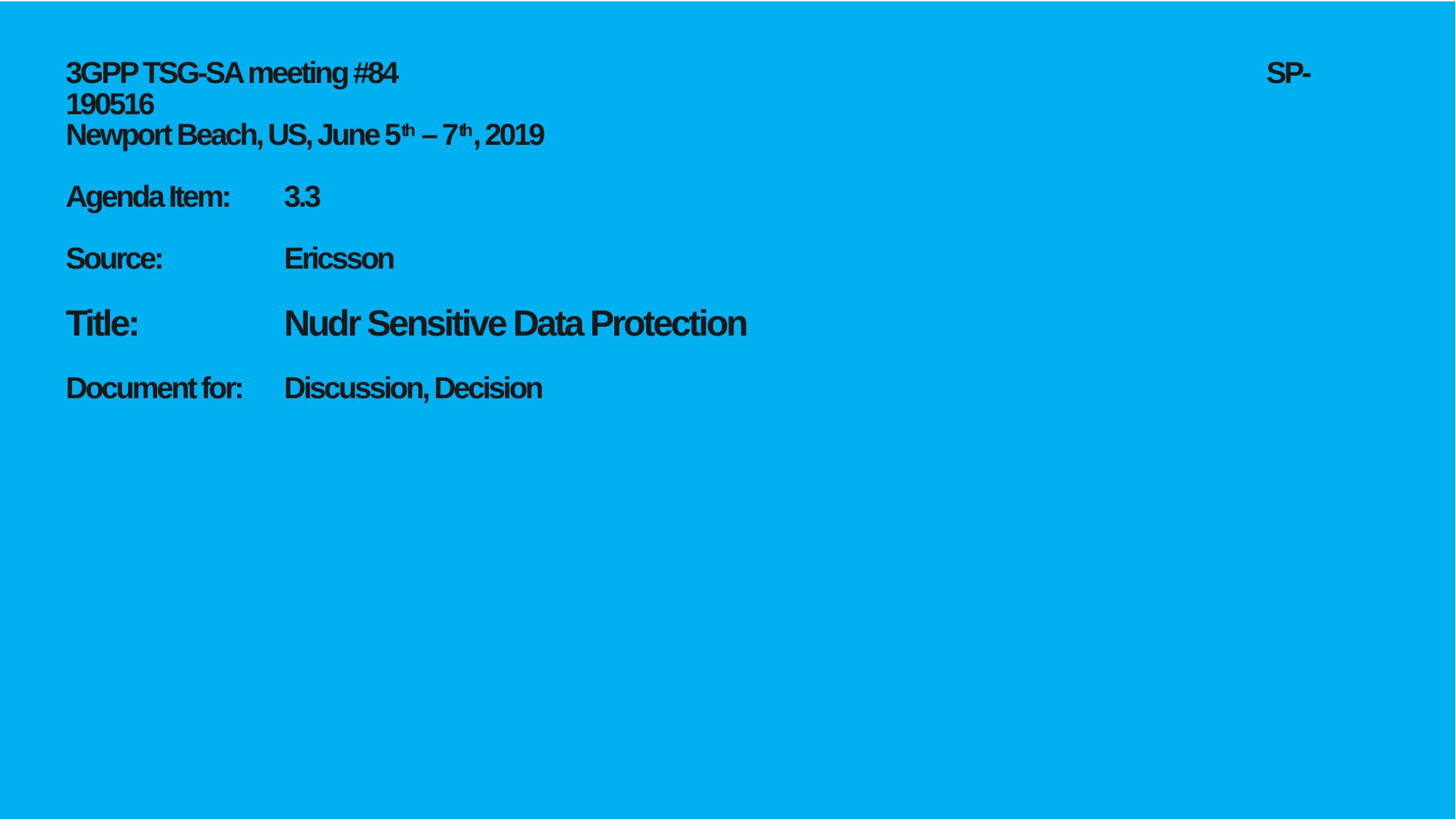

# 3GPP TSG-SA meeting #84								SP-190516 Newport Beach, US, June 5th – 7th, 2019   Agenda Item:	3.3 Source:		Ericsson Title:		Nudr Sensitive Data Protection Document for:	Discussion, Decision